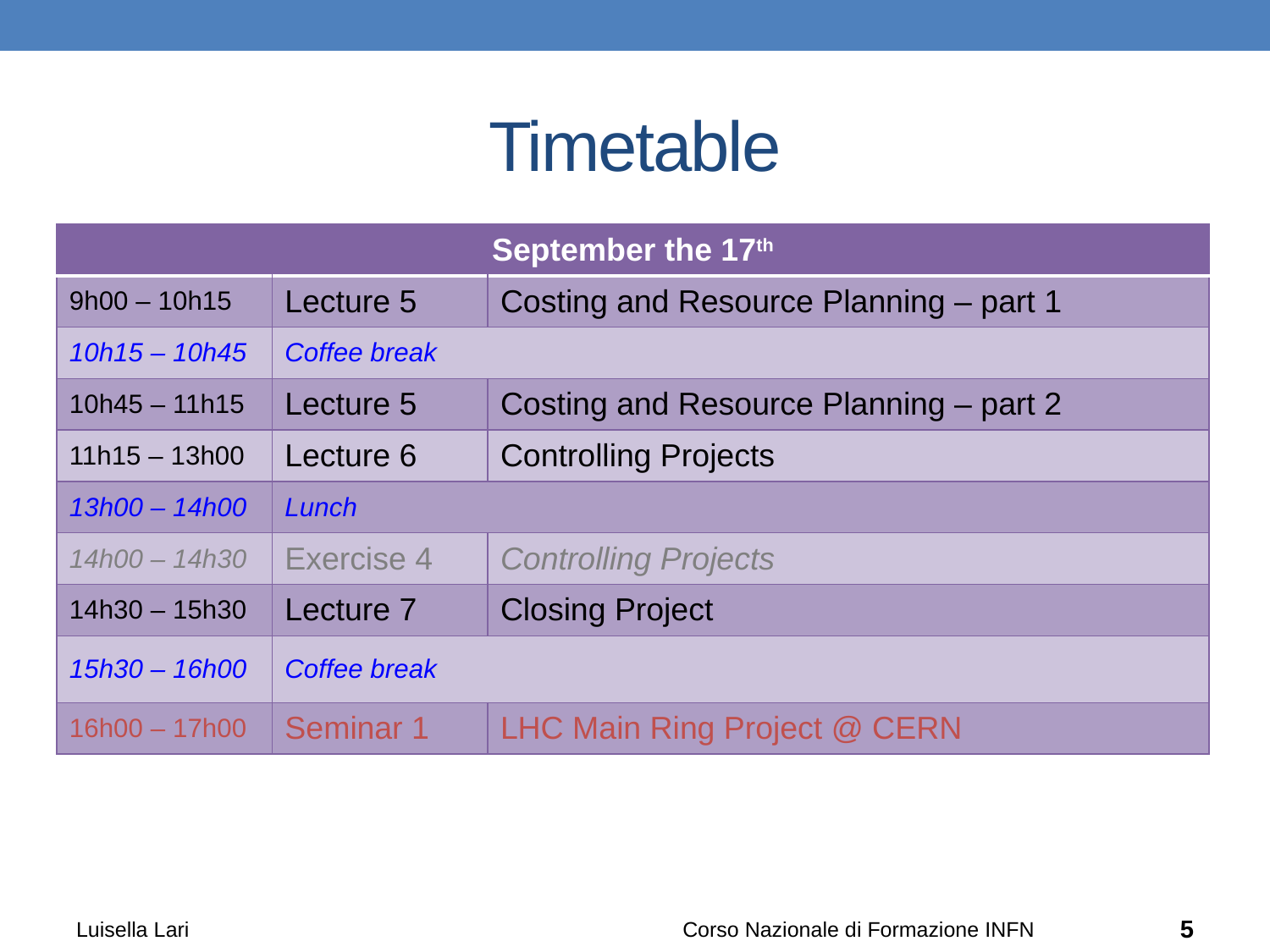

# Timetable
| September the 17th |  |  |
| --- | --- | --- |
| 9h00 – 10h15 | Lecture 5 | Costing and Resource Planning – part 1 |
| 10h15 – 10h45 | Coffee break |  |
| 10h45 – 11h15 | Lecture 5 | Costing and Resource Planning – part 2 |
| 11h15 – 13h00 | Lecture 6 | Controlling Projects |
| 13h00 – 14h00 | Lunch |  |
| 14h00 – 14h30 | Exercise 4 | Controlling Projects |
| 14h30 – 15h30 | Lecture 7 | Closing Project |
| 15h30 – 16h00 | Coffee break |  |
| 16h00 – 17h00 | Seminar 1 | LHC Main Ring Project @ CERN |
Luisella Lari
Corso Nazionale di Formazione INFN
5